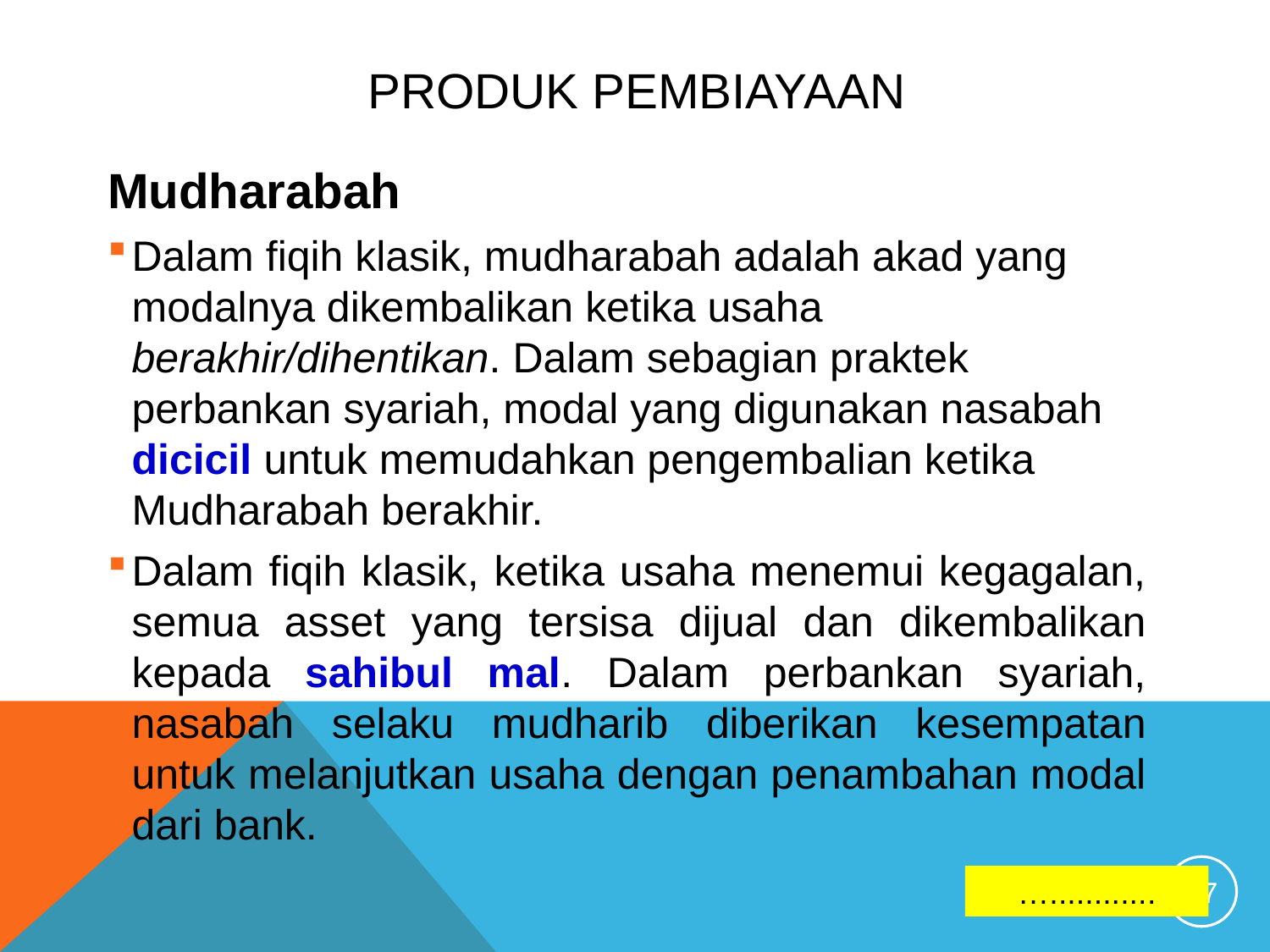

# PRODUK PEMBIAYAAN
Mudharabah
Dalam fiqih klasik, mudharabah adalah akad yang modalnya dikembalikan ketika usaha berakhir/dihentikan. Dalam sebagian praktek perbankan syariah, modal yang digunakan nasabah dicicil untuk memudahkan pengembalian ketika Mudharabah berakhir.
Dalam fiqih klasik, ketika usaha menemui kegagalan, semua asset yang tersisa dijual dan dikembalikan kepada sahibul mal. Dalam perbankan syariah, nasabah selaku mudharib diberikan kesempatan untuk melanjutkan usaha dengan penambahan modal dari bank.

27
…............